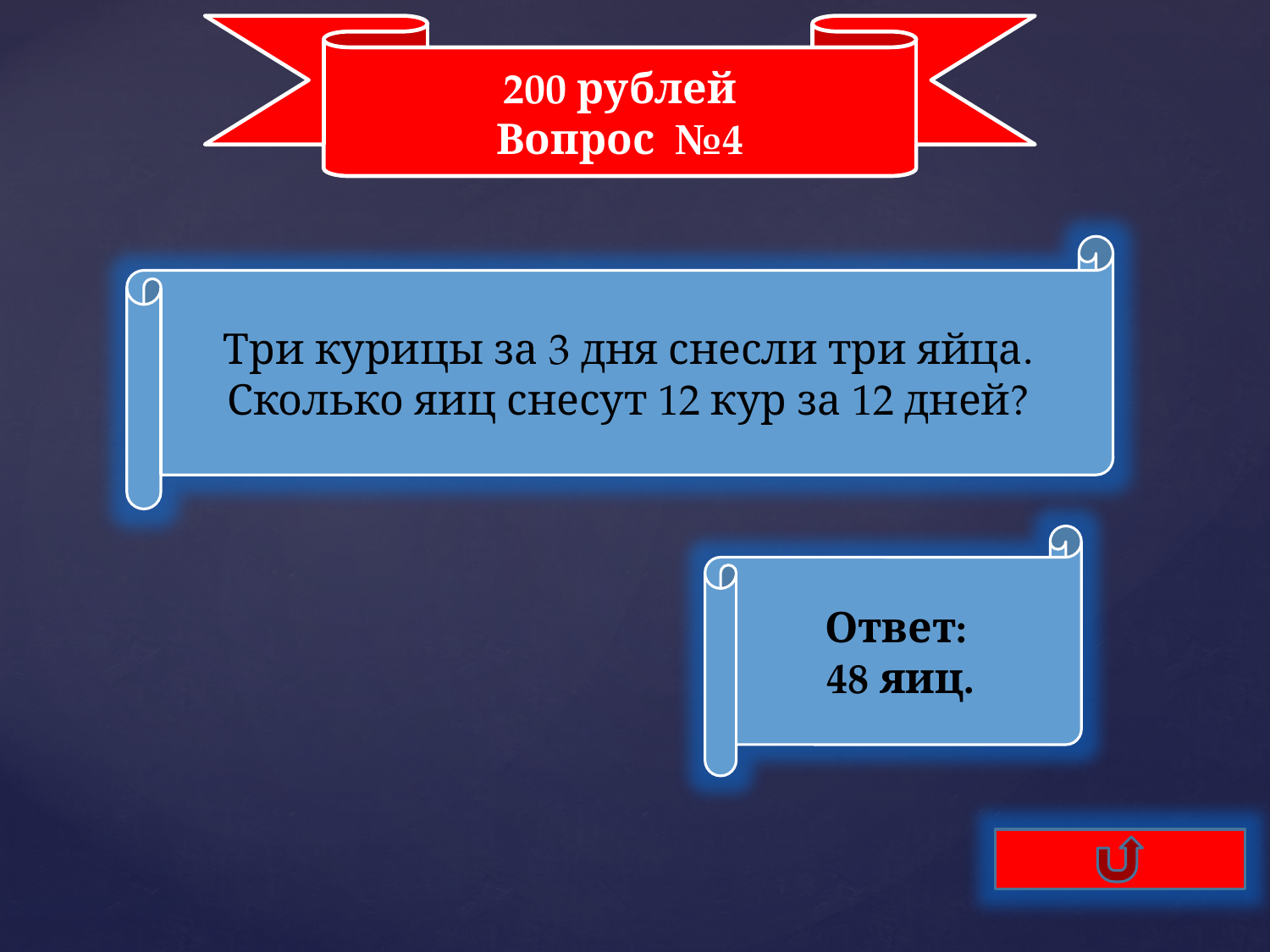

200 рублей
Вопрос  №4
Три курицы за 3 дня снесли три яйца. Сколько яиц снесут 12 кур за 12 дней?
Ответ:
48 яиц.